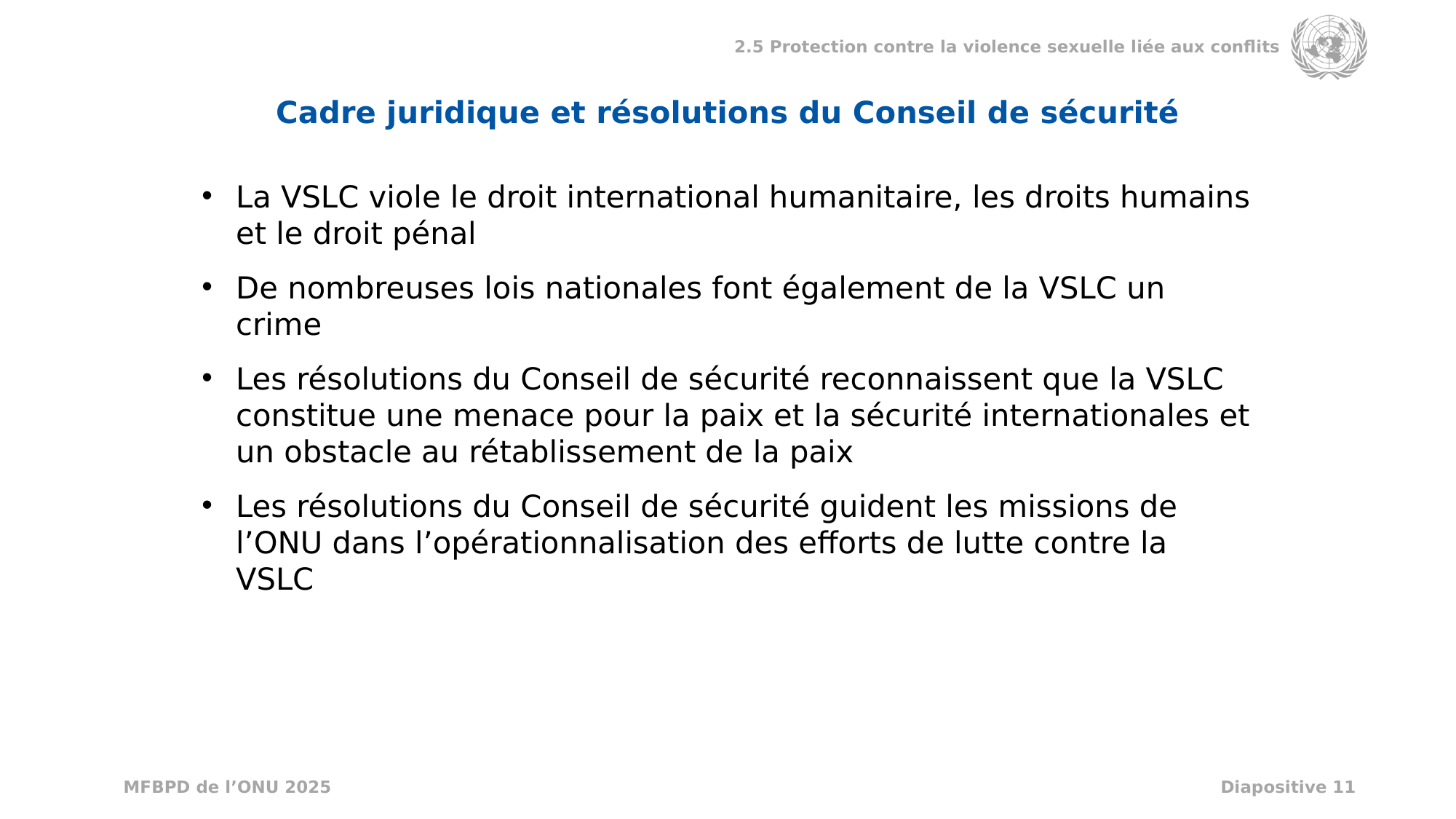

Cadre juridique et résolutions du Conseil de sécurité
La VSLC viole le droit international humanitaire, les droits humains et le droit pénal
De nombreuses lois nationales font également de la VSLC un crime
Les résolutions du Conseil de sécurité reconnaissent que la VSLC constitue une menace pour la paix et la sécurité internationales et un obstacle au rétablissement de la paix
Les résolutions du Conseil de sécurité guident les missions de l’ONU dans l’opérationnalisation des efforts de lutte contre la VSLC